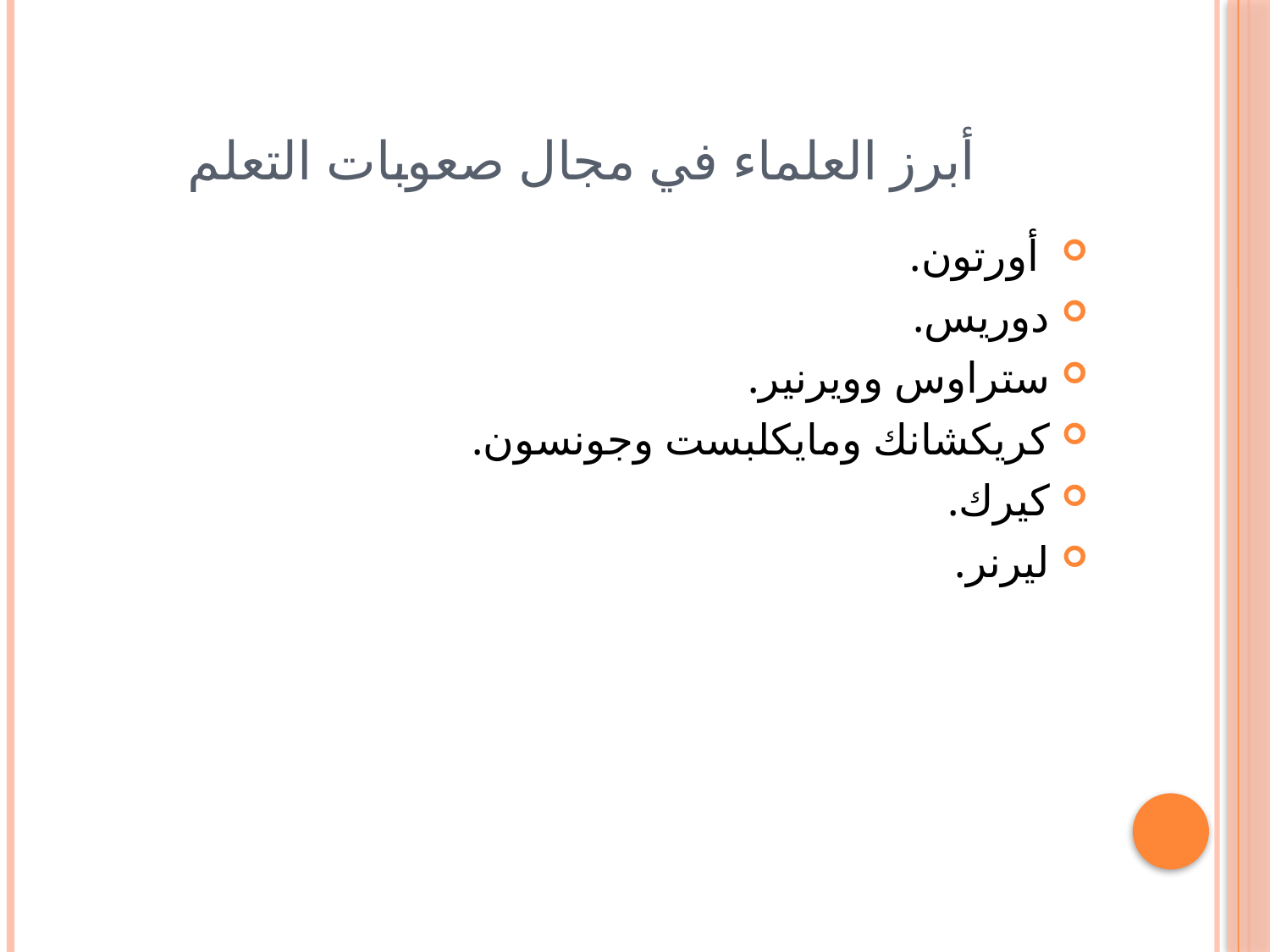

# أبرز العلماء في مجال صعوبات التعلم
 أورتون.
دوريس.
ستراوس وويرنير.
كريكشانك ومايكلبست وجونسون.
كيرك.
ليرنر.